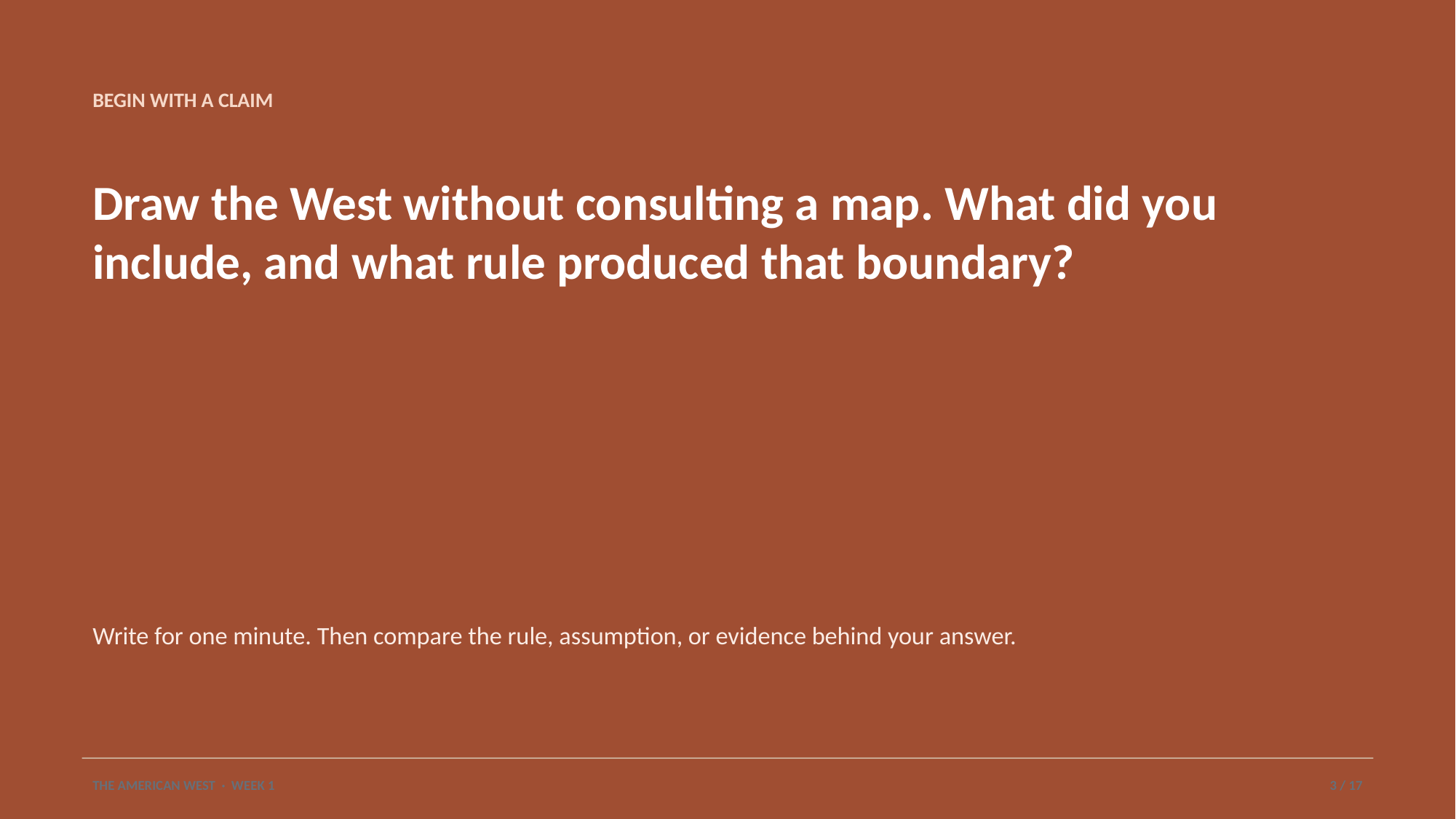

BEGIN WITH A CLAIM
Draw the West without consulting a map. What did you include, and what rule produced that boundary?
Write for one minute. Then compare the rule, assumption, or evidence behind your answer.

THE AMERICAN WEST  ·  WEEK 1
3 / 17